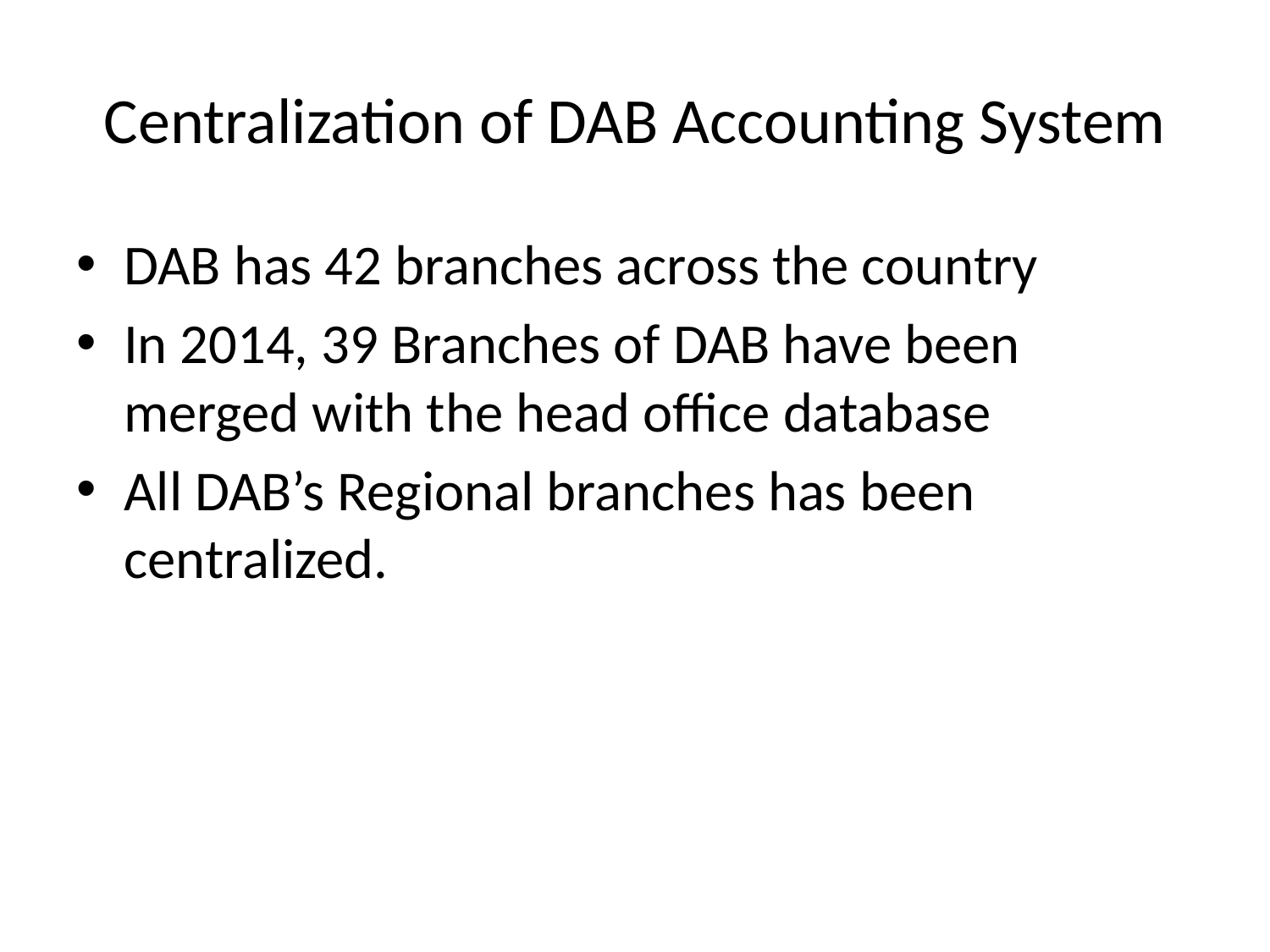

# Centralization of DAB Accounting System
DAB has 42 branches across the country
In 2014, 39 Branches of DAB have been merged with the head office database
All DAB’s Regional branches has been centralized.